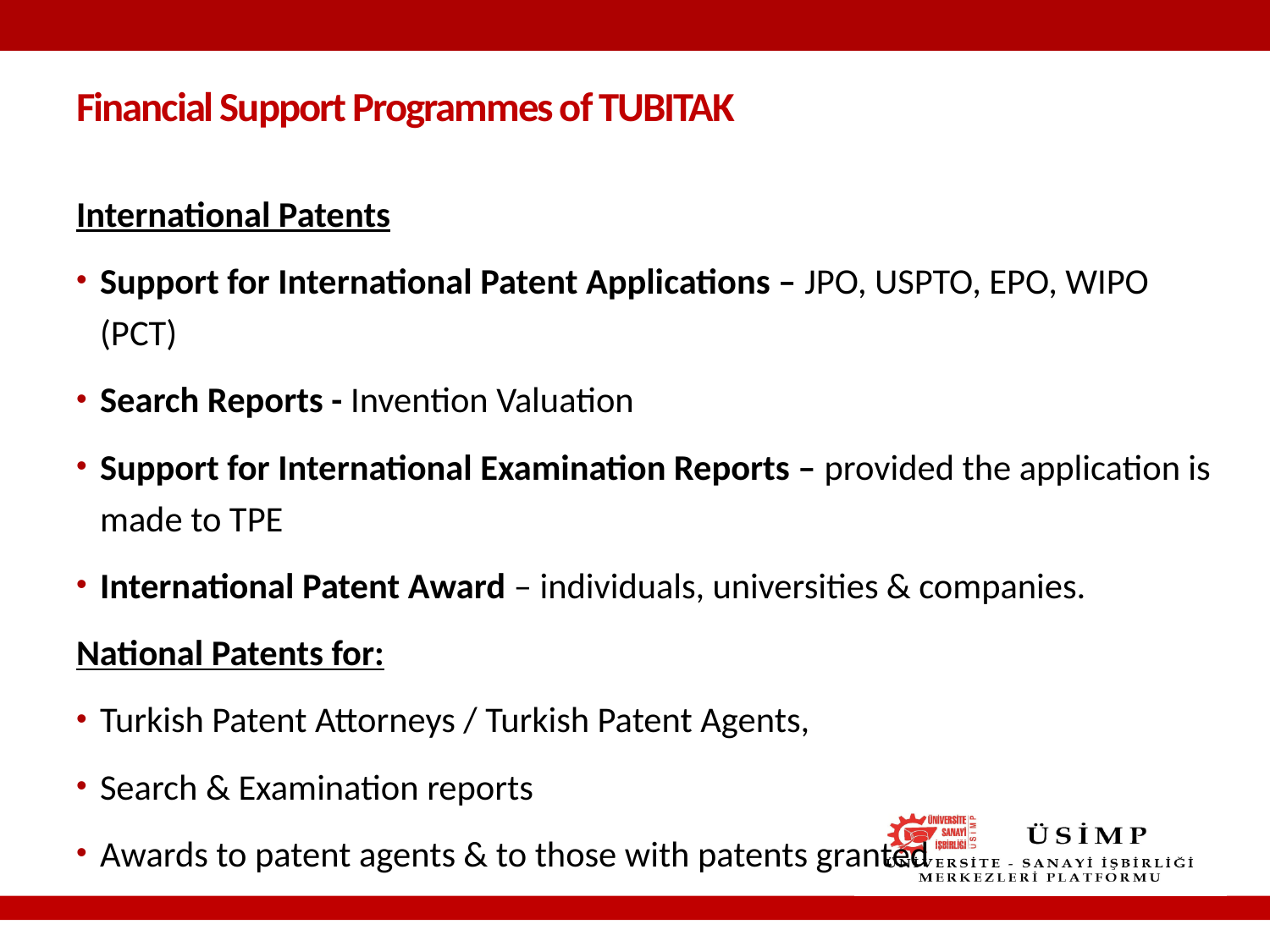

# Financial Support Programmes of TUBITAK
International Patents
Support for International Patent Applications – JPO, USPTO, EPO, WIPO (PCT)
Search Reports - Invention Valuation
Support for International Examination Reports – provided the application is made to TPE
International Patent Award – individuals, universities & companies.
National Patents for:
Turkish Patent Attorneys / Turkish Patent Agents,
Search & Examination reports
Awards to patent agents & to those with patents granted